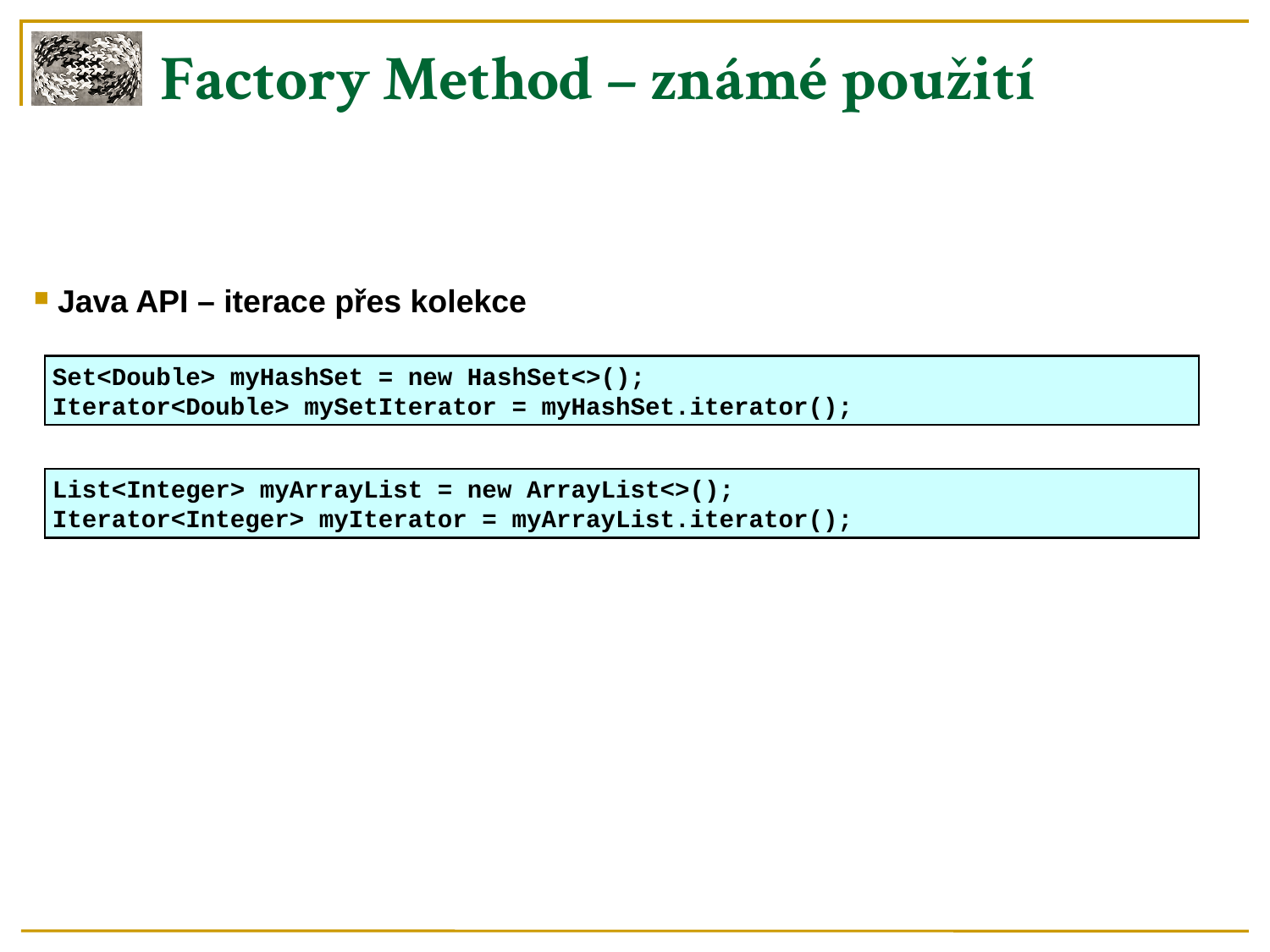

Factory Method – známé použití
Java API – iterace přes kolekce
Set<Double> myHashSet = new HashSet<>();
Iterator<Double> mySetIterator = myHashSet.iterator();
List<Integer> myArrayList = new ArrayList<>();
Iterator<Integer> myIterator = myArrayList.iterator();